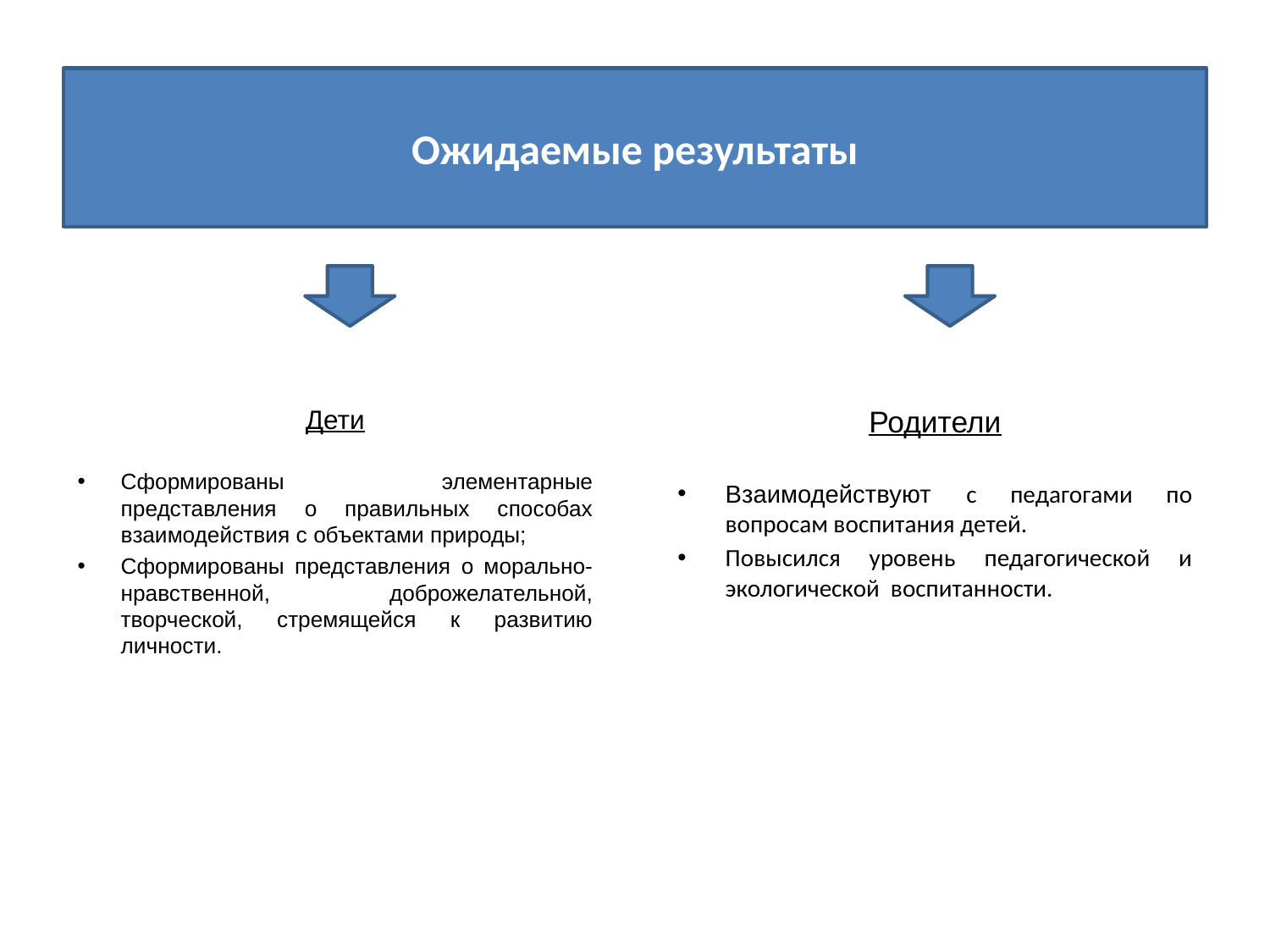

# Ожидаемые результаты

Дети

Сформированы элементарные представления о правильных способах взаимодействия с объектами природы;
Сформированы представления о морально-нравственной, доброжелательной, творческой, стремящейся к развитию личности.
Родители

Взаимодействуют с педагогами по вопросам воспитания детей.
Повысился уровень педагогической и экологической  воспитанности.